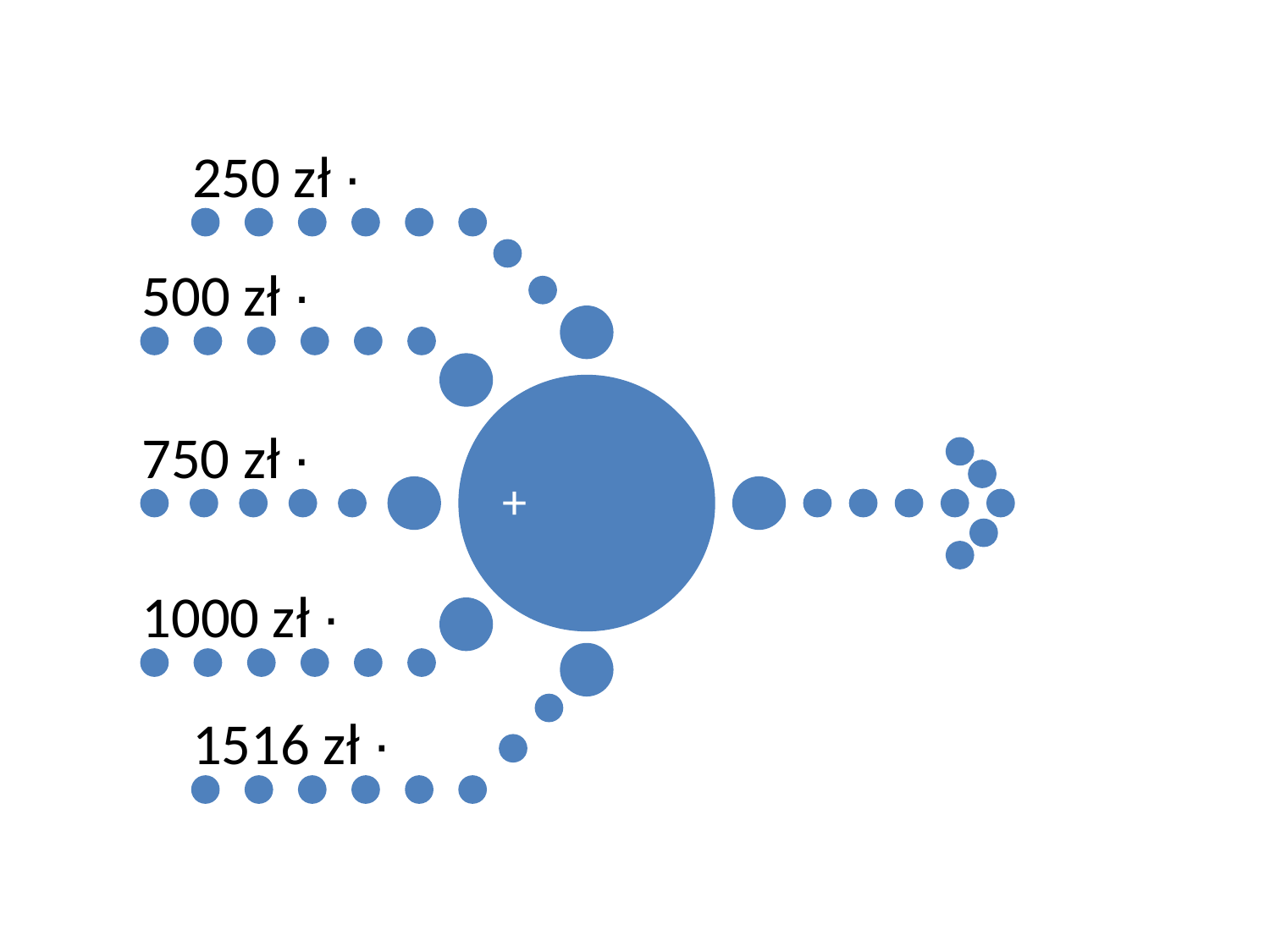

+
250 zł ∙
500 zł ∙
750 zł ∙
1000 zł ∙
1516 zł ∙